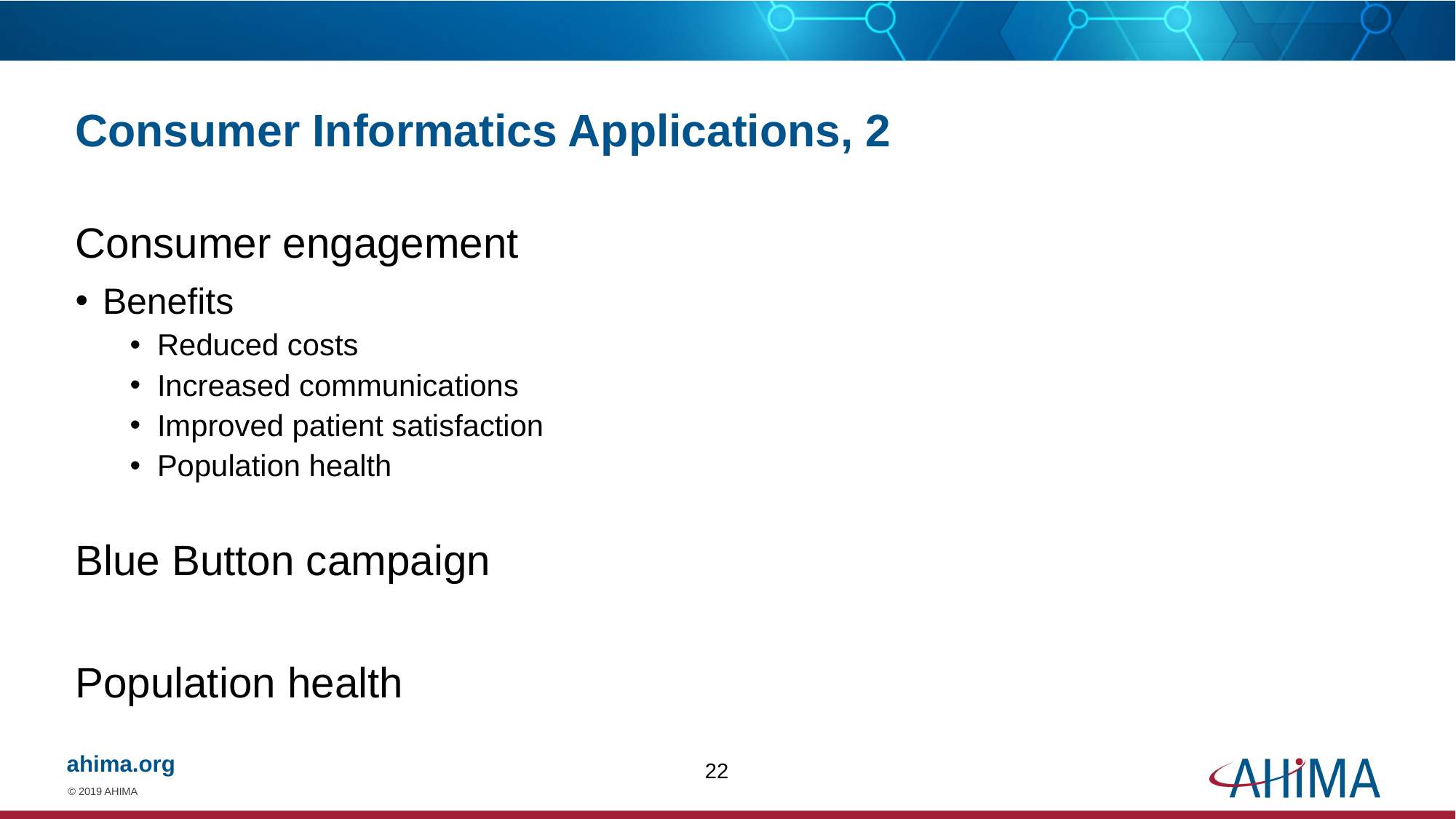

# Consumer Informatics Applications, 2
Consumer engagement
Benefits
Reduced costs
Increased communications
Improved patient satisfaction
Population health

Blue Button campaign

Population health